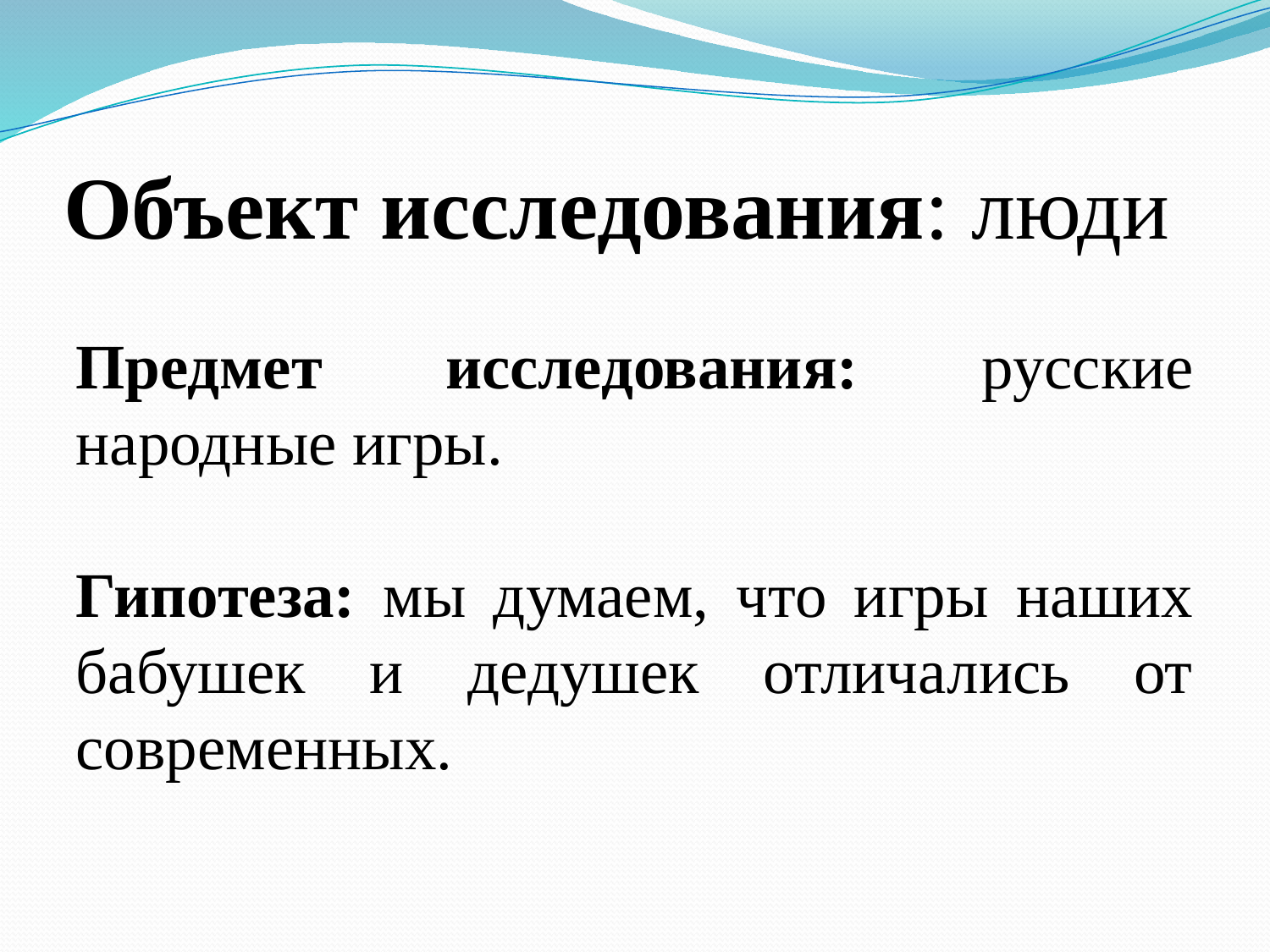

# Объект исследования: люди

Предмет исследования: русские народные игры.

Гипотеза: мы думаем, что игры наших бабушек и дедушек отличались от современных.